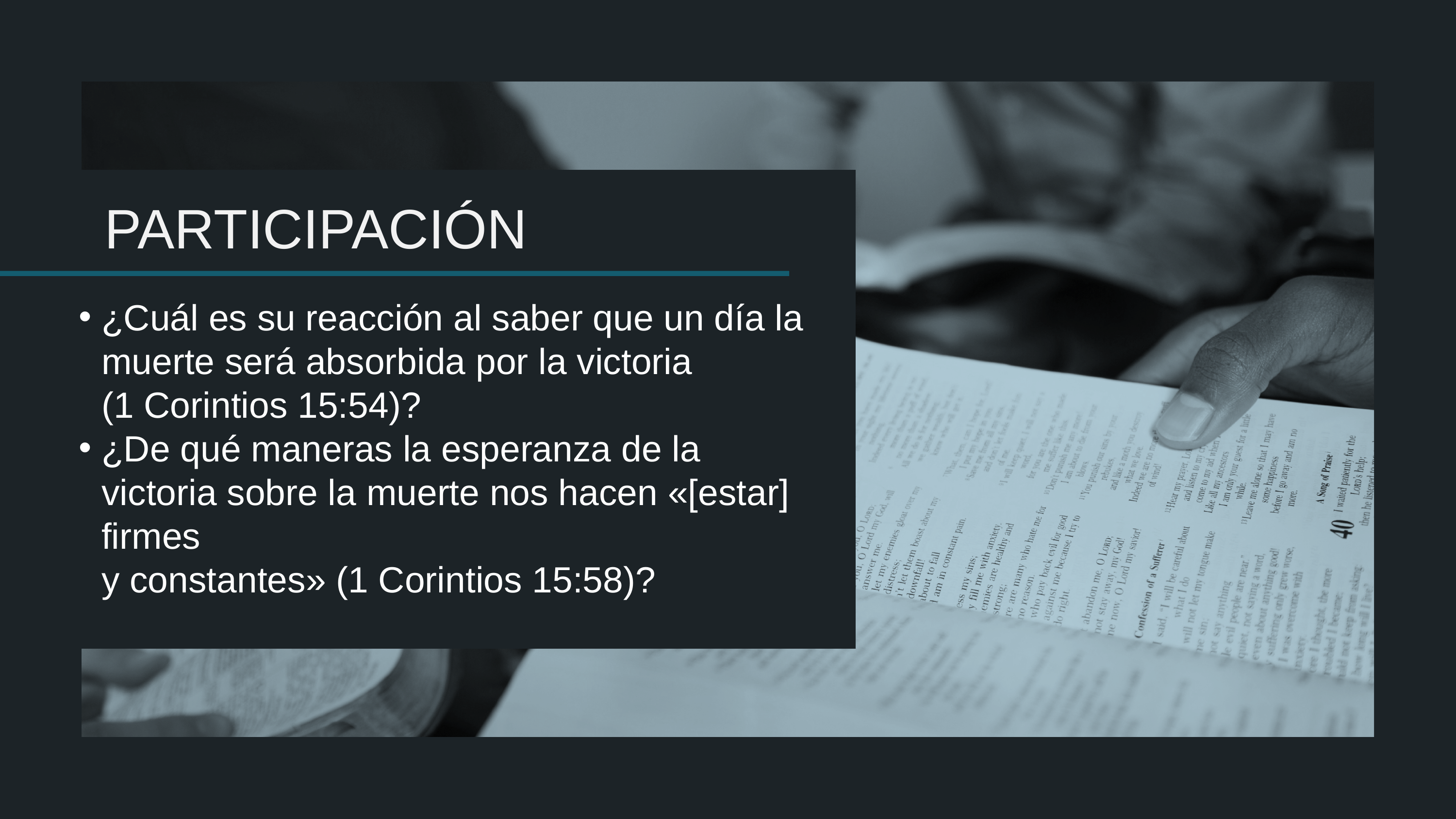

¿Cuál es su reacción al saber que un día la muerte será absorbida por la victoria (1 Corintios 15:54)?
¿De qué maneras la esperanza de la victoria sobre la muerte nos hacen «[estar] firmes
y constantes» (1 Corintios 15:58)?